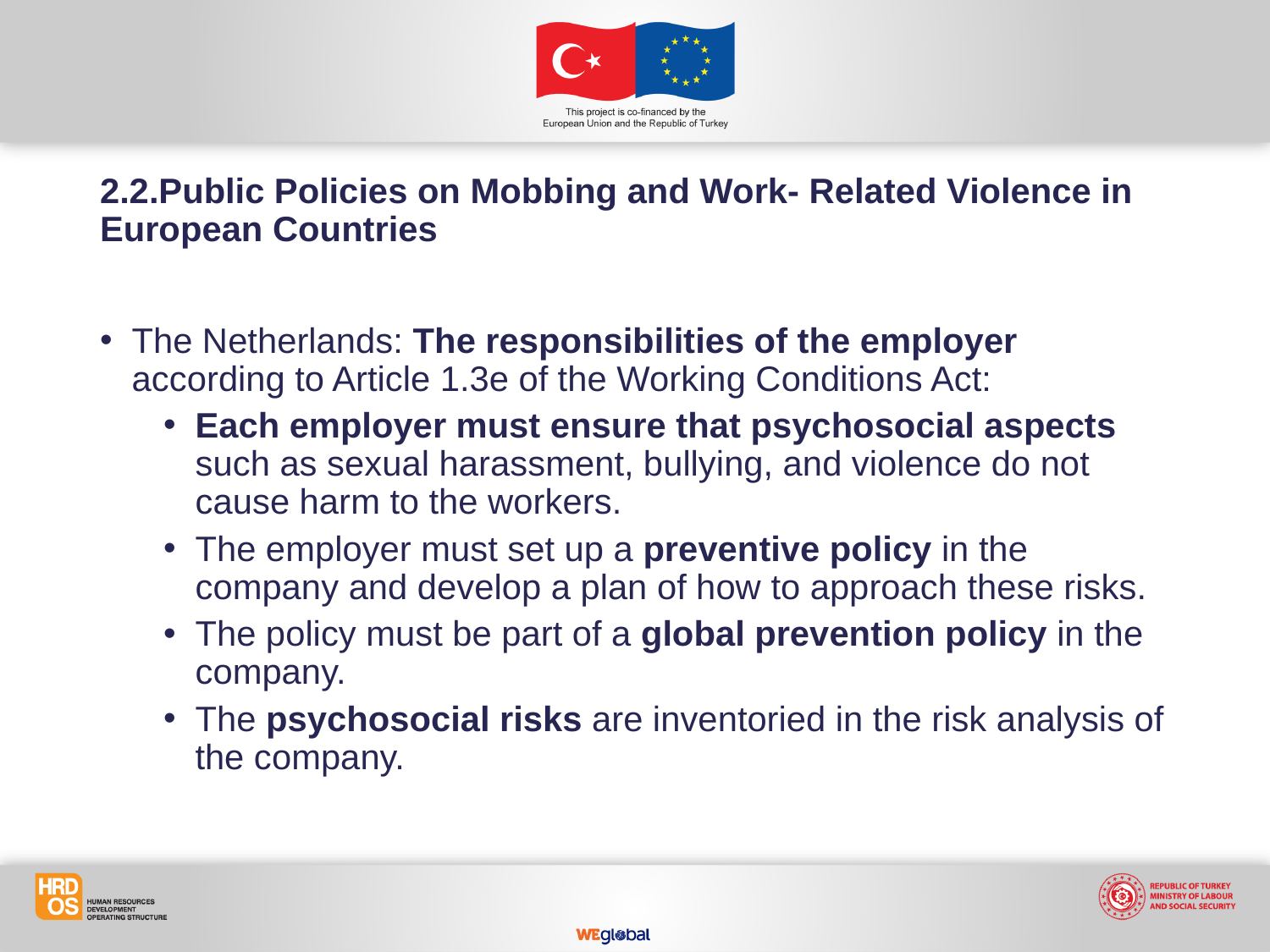

2.2.Public Policies on Mobbing and Work- Related Violence in European Countries

The Netherlands: The responsibilities of the employer according to Article 1.3e of the Working Conditions Act:
Each employer must ensure that psychosocial aspects such as sexual harassment, bullying, and violence do not cause harm to the workers.
The employer must set up a preventive policy in the company and develop a plan of how to approach these risks.
The policy must be part of a global prevention policy in the company.
The psychosocial risks are inventoried in the risk analysis of the company.